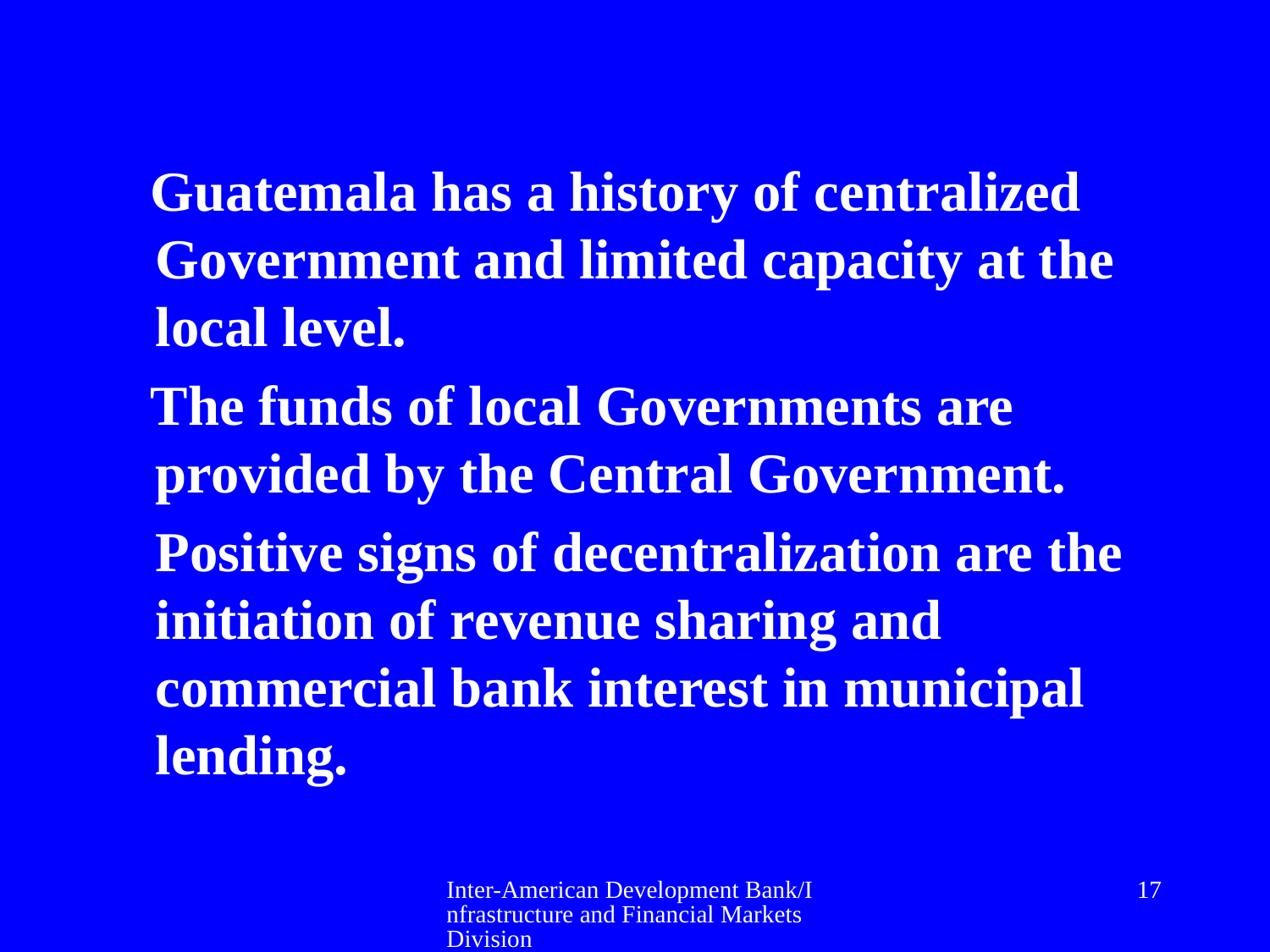

Guatemala has a history of centralized Government and limited capacity at the local level.
   The funds of local Governments are provided by the Central Government.
	Positive signs of decentralization are the initiation of revenue sharing and commercial bank interest in municipal lending.
Inter-American Development Bank/Infrastructure and Financial Markets Division
17